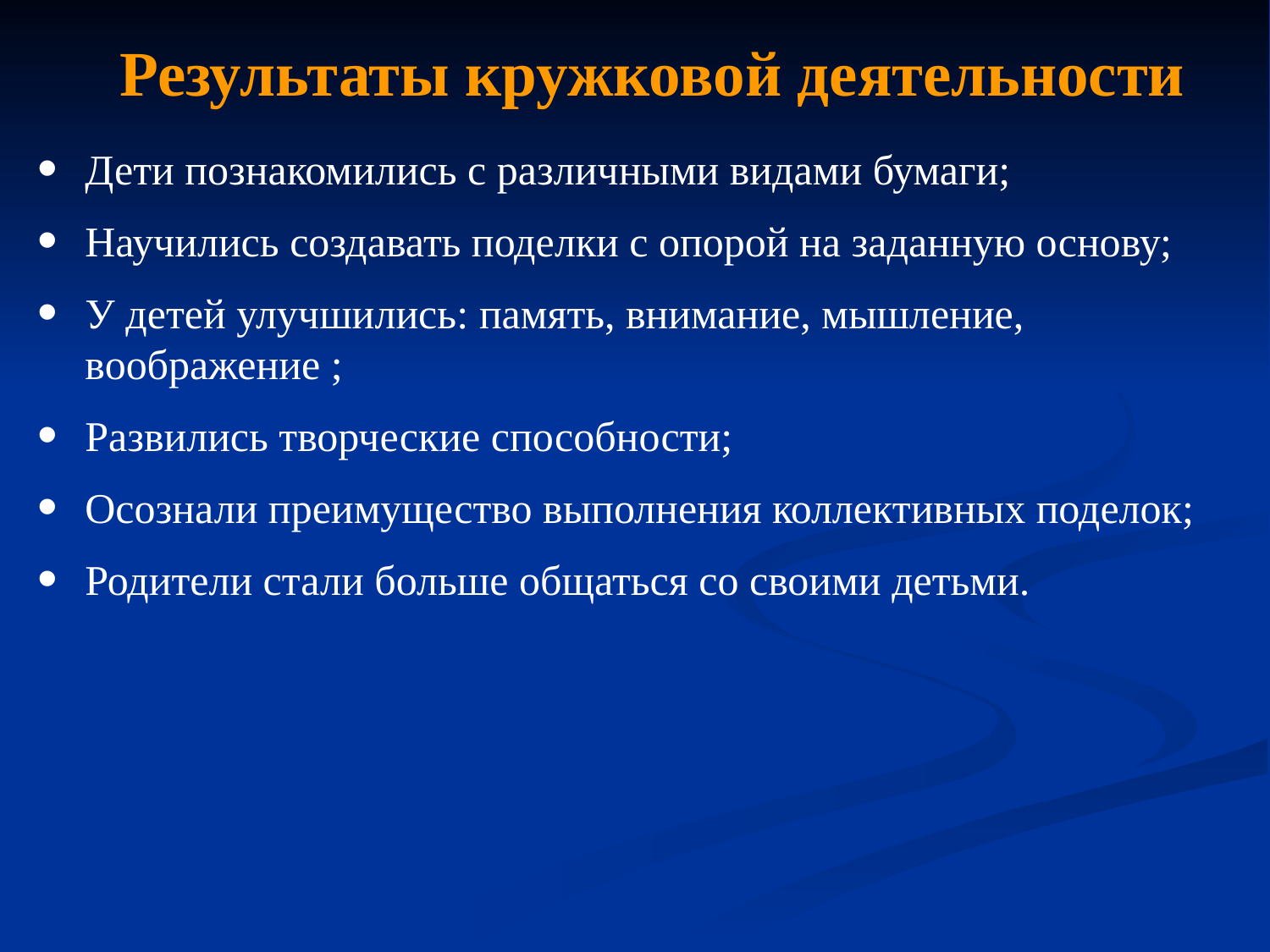

Результаты кружковой деятельности
Дети познакомились с различными видами бумаги;
Научились создавать поделки с опорой на заданную основу;
У детей улучшились: память, внимание, мышление, воображение ;
Развились творческие способности;
Осознали преимущество выполнения коллективных поделок;
Родители стали больше общаться со своими детьми.